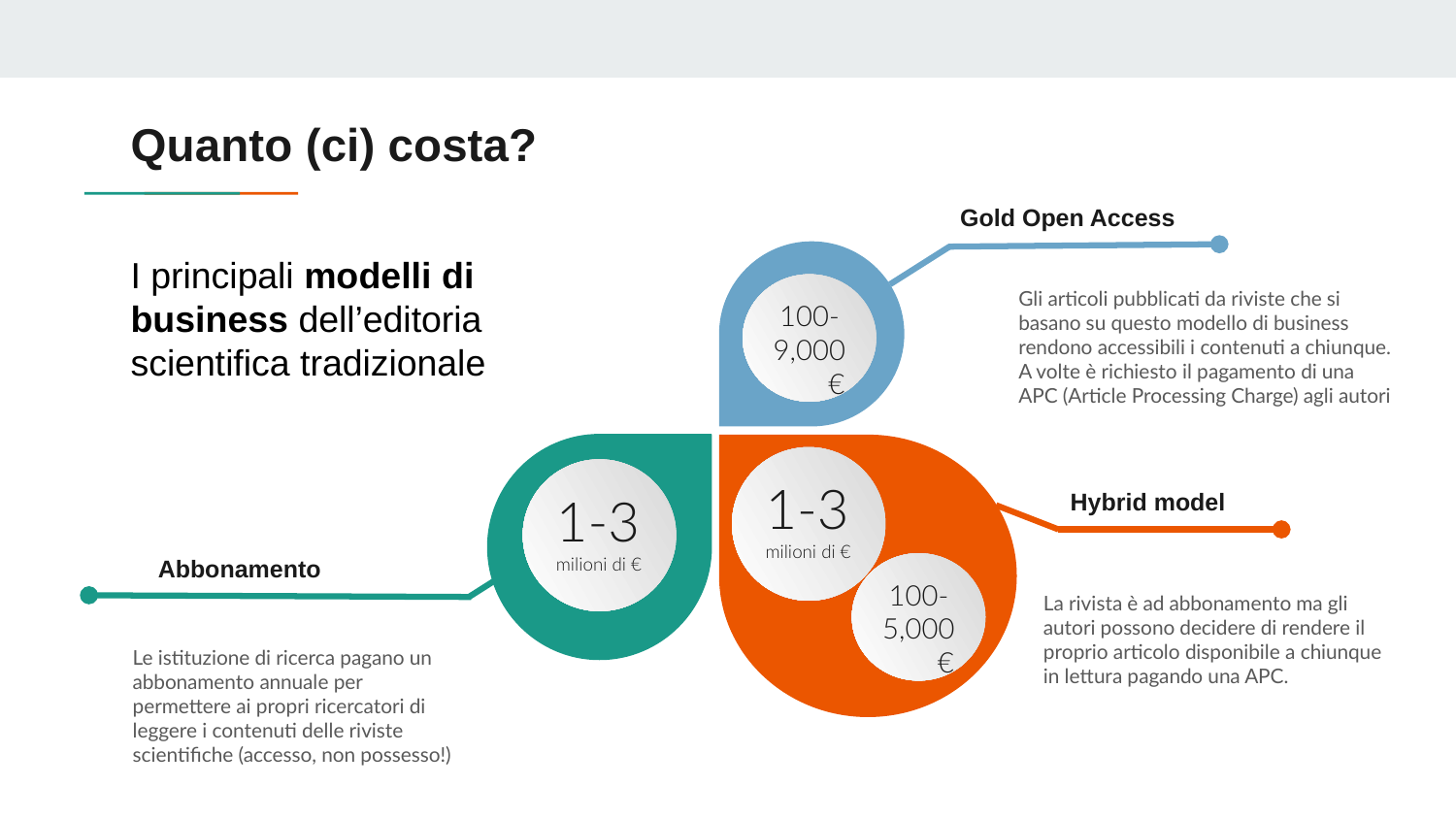

# Quanto (ci) costa?
Gold Open Access
I principali modelli di business dell’editoria scientifica tradizionale

Gli articoli pubblicati da riviste che si basano su questo modello di business rendono accessibili i contenuti a chiunque. A volte è richiesto il pagamento di una APC (Article Processing Charge) agli autori
100-9,000        €

1-3
milioni di €
1-3
milioni di €
Hybrid model

Abbonamento
100-5,000        €
La rivista è ad abbonamento ma gli autori possono decidere di rendere il proprio articolo disponibile a chiunque in lettura pagando una APC.
Le istituzione di ricerca pagano un abbonamento annuale per permettere ai propri ricercatori di leggere i contenuti delle riviste scientifiche (accesso, non possesso!)